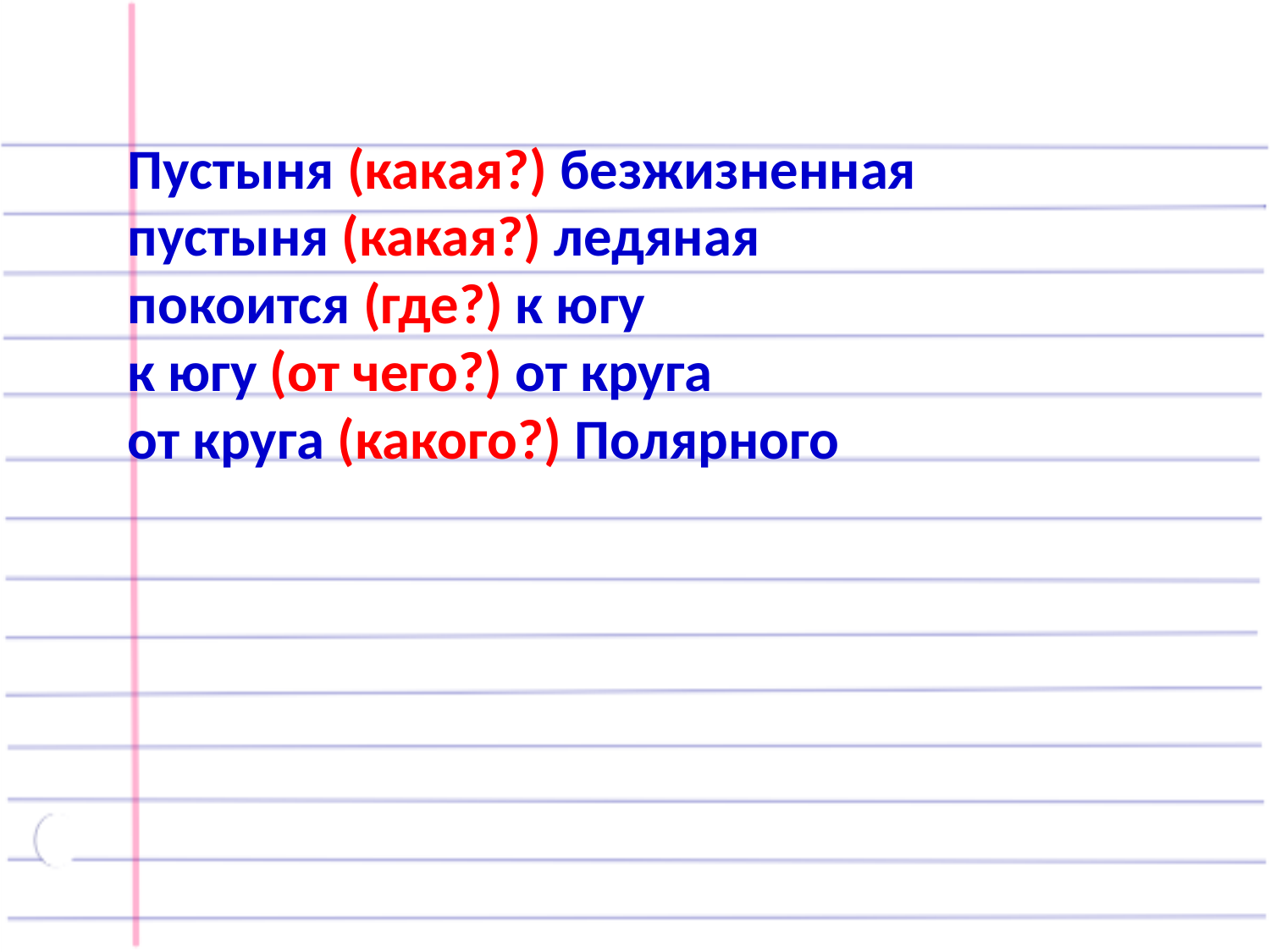

Пустыня (какая?) безжизненная
пустыня (какая?) ледяная
покоится (где?) к югу
к югу (от чего?) от круга
от круга (какого?) Полярного